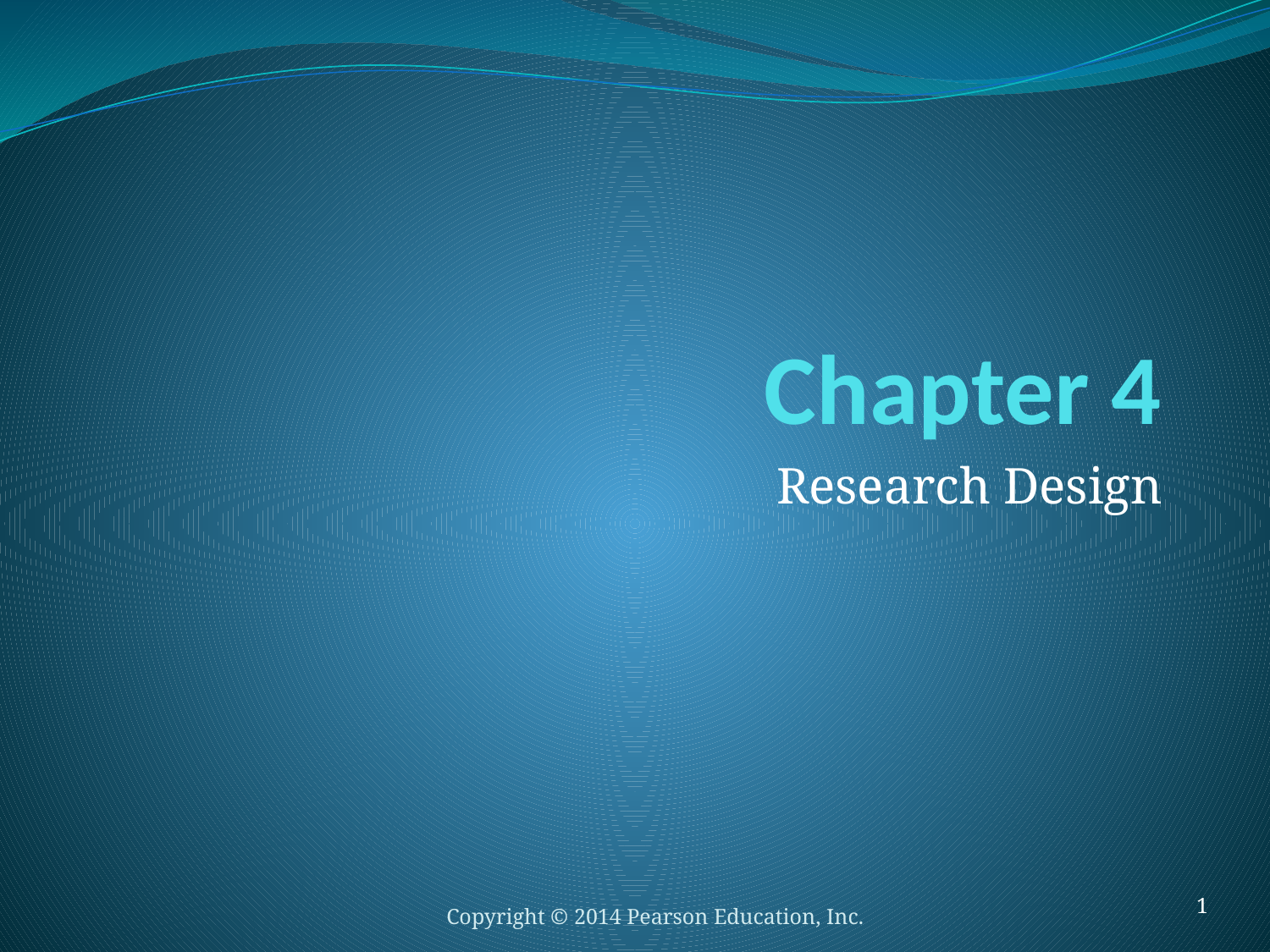

# Chapter 4
Research Design
Copyright © 2014 Pearson Education, Inc.
1